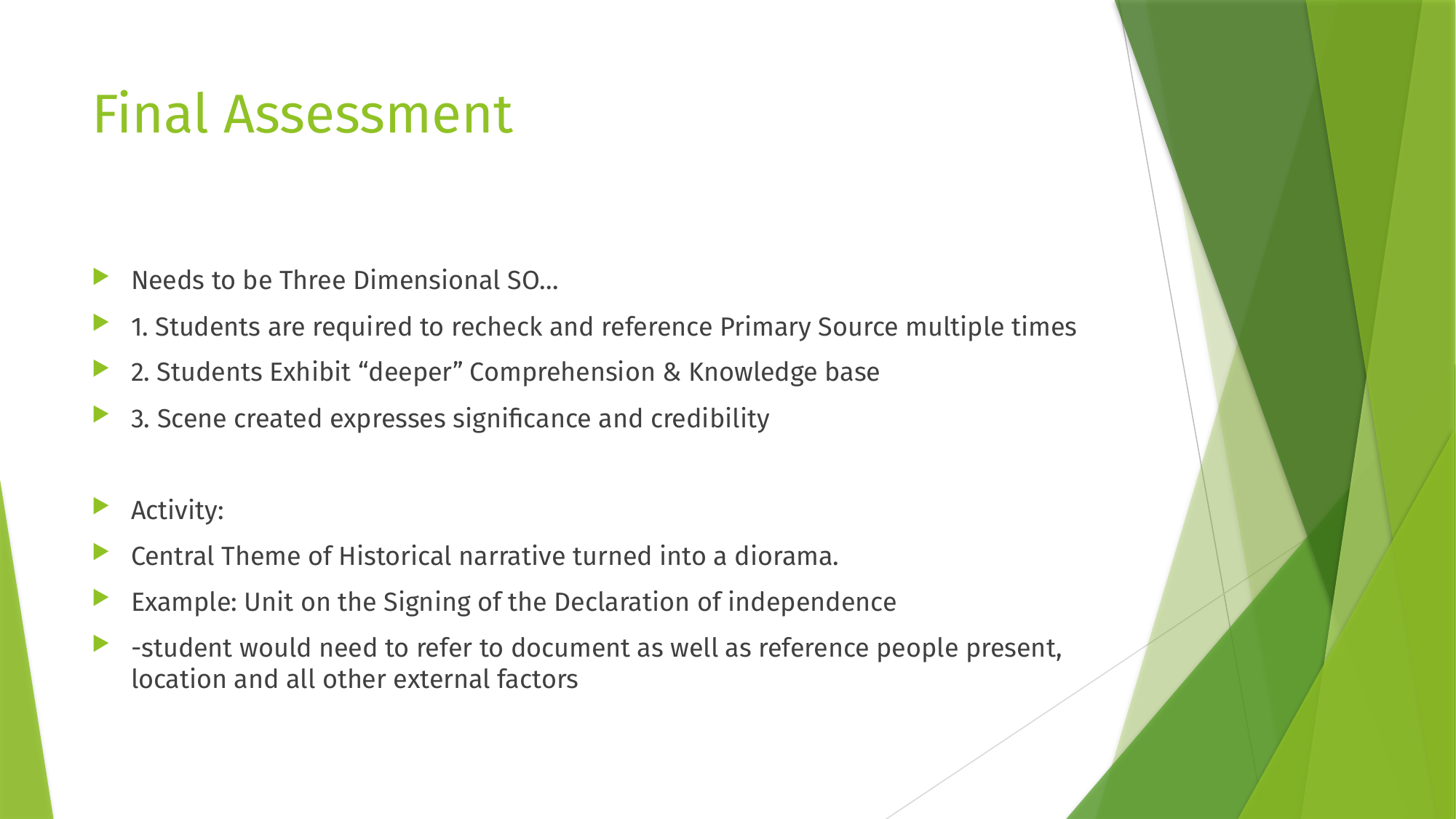

# Final Assessment
Needs to be Three Dimensional SO…
1. Students are required to recheck and reference Primary Source multiple times
2. Students Exhibit “deeper” Comprehension & Knowledge base
3. Scene created expresses significance and credibility

Activity:
Central Theme of Historical narrative turned into a diorama.
Example: Unit on the Signing of the Declaration of independence
-student would need to refer to document as well as reference people present, location and all other external factors